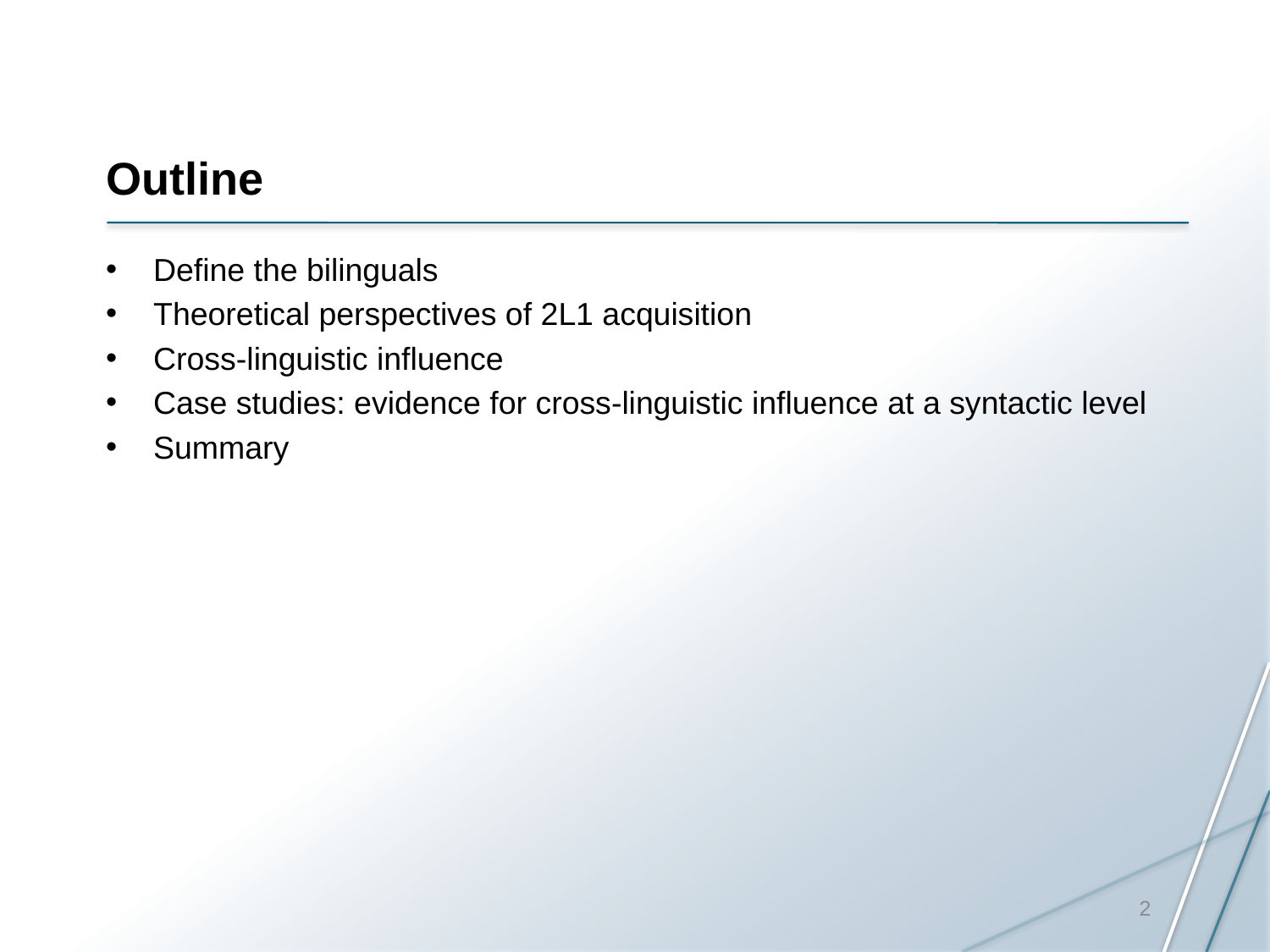

# Outline
Define the bilinguals
Theoretical perspectives of 2L1 acquisition
Cross-linguistic influence
Case studies: evidence for cross-linguistic influence at a syntactic level
Summary
2